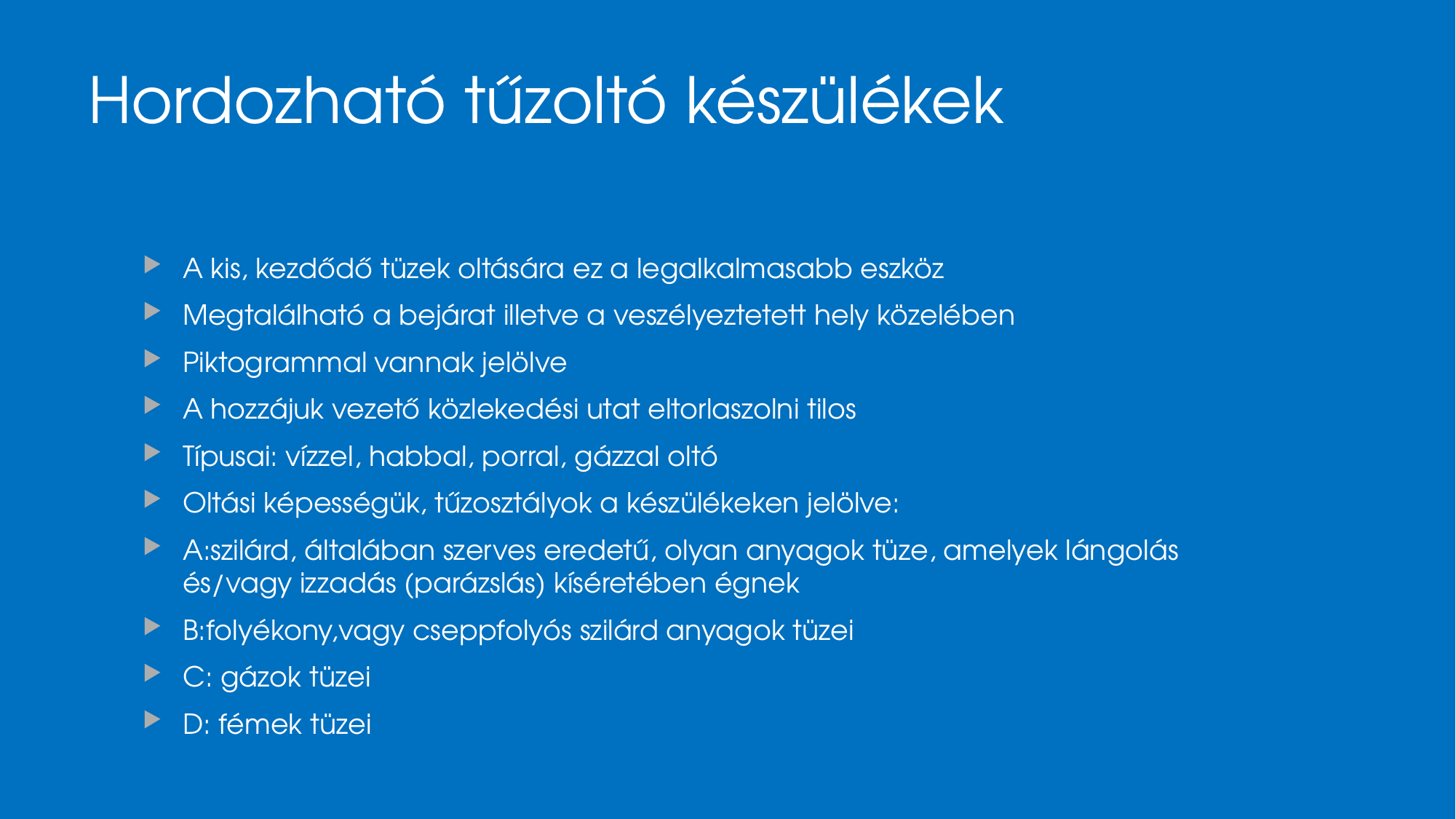

# Hordozható tűzoltó készülékek
A kis, kezdődő tüzek oltására ez a legalkalmasabb eszköz
Megtalálható a bejárat illetve a veszélyeztetett hely közelében
Piktogrammal vannak jelölve
A hozzájuk vezető közlekedési utat eltorlaszolni tilos
Típusai: vízzel, habbal, porral, gázzal oltó
Oltási képességük, tűzosztályok a készülékeken jelölve:
A:szilárd, általában szerves eredetű, olyan anyagok tüze, amelyek lángolás és/vagy izzadás (parázslás) kíséretében égnek
B:folyékony,vagy cseppfolyós szilárd anyagok tüzei
C: gázok tüzei
D: fémek tüzei